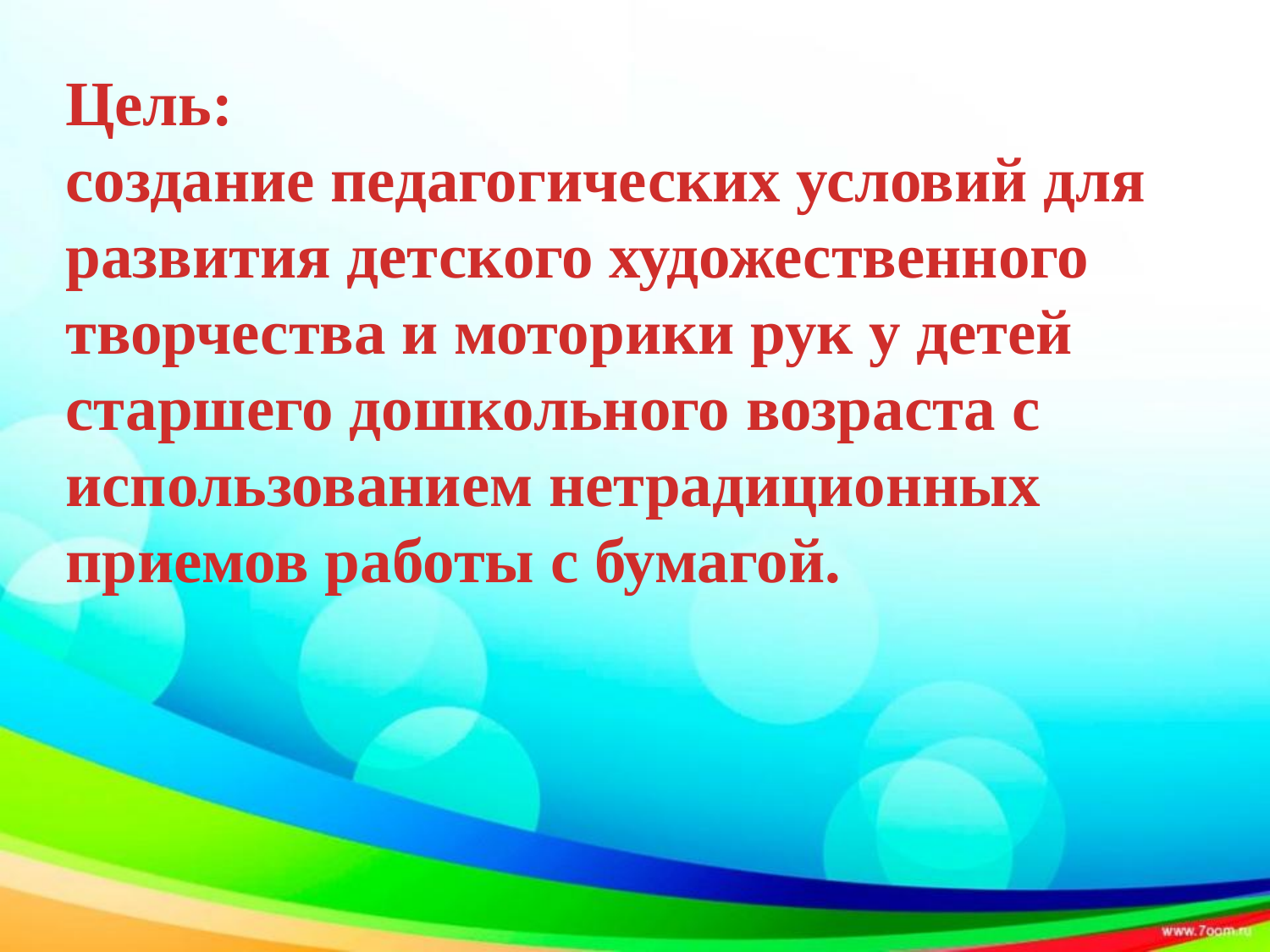

Цель: 
создание педагогических условий для развития детского художественного творчества и моторики рук у детей старшего дошкольного возраста с использованием нетрадиционных приемов работы с бумагой.